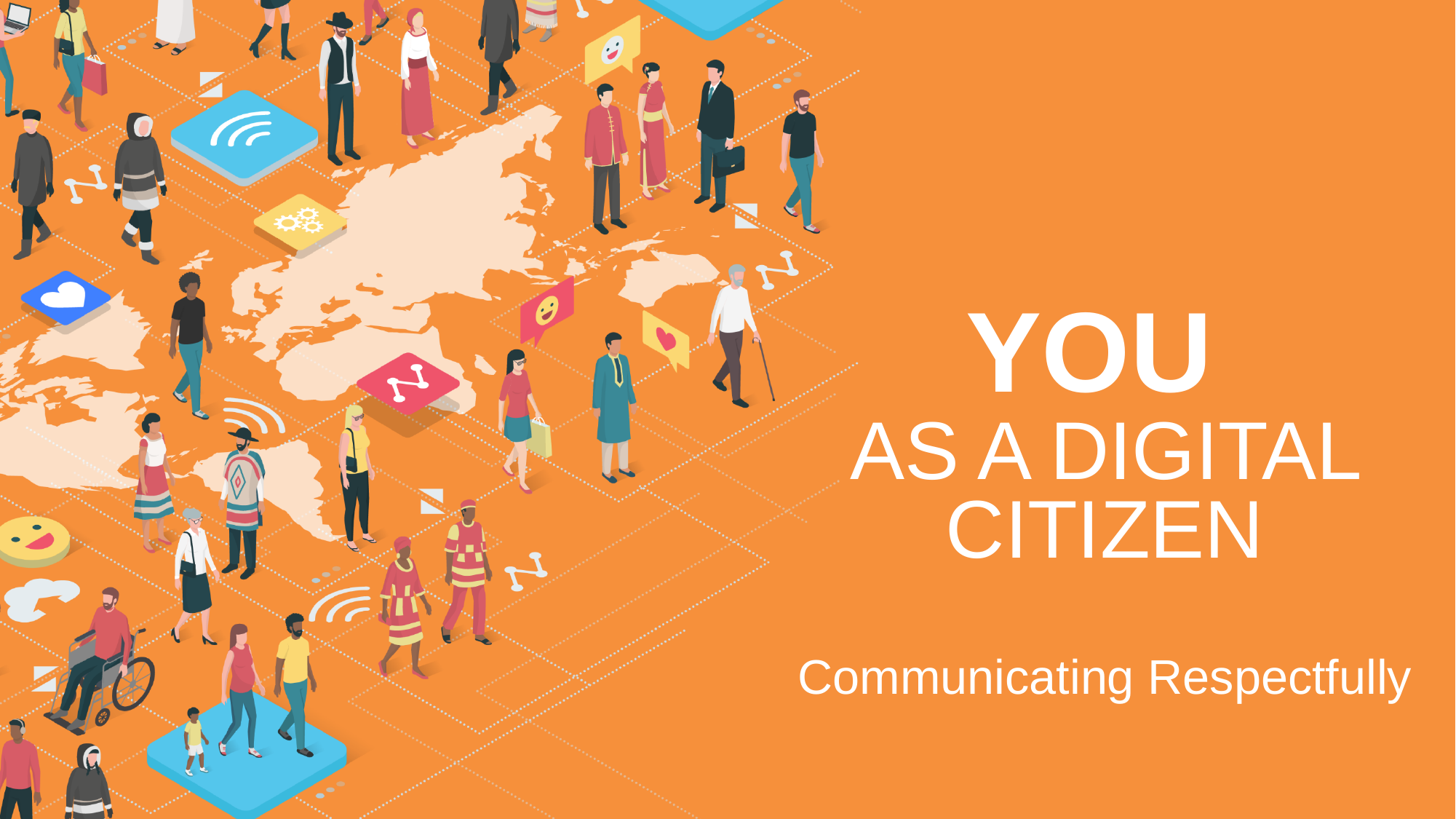

YOU
AS A DIGITAL CITIZEN

Communicating Respectfully